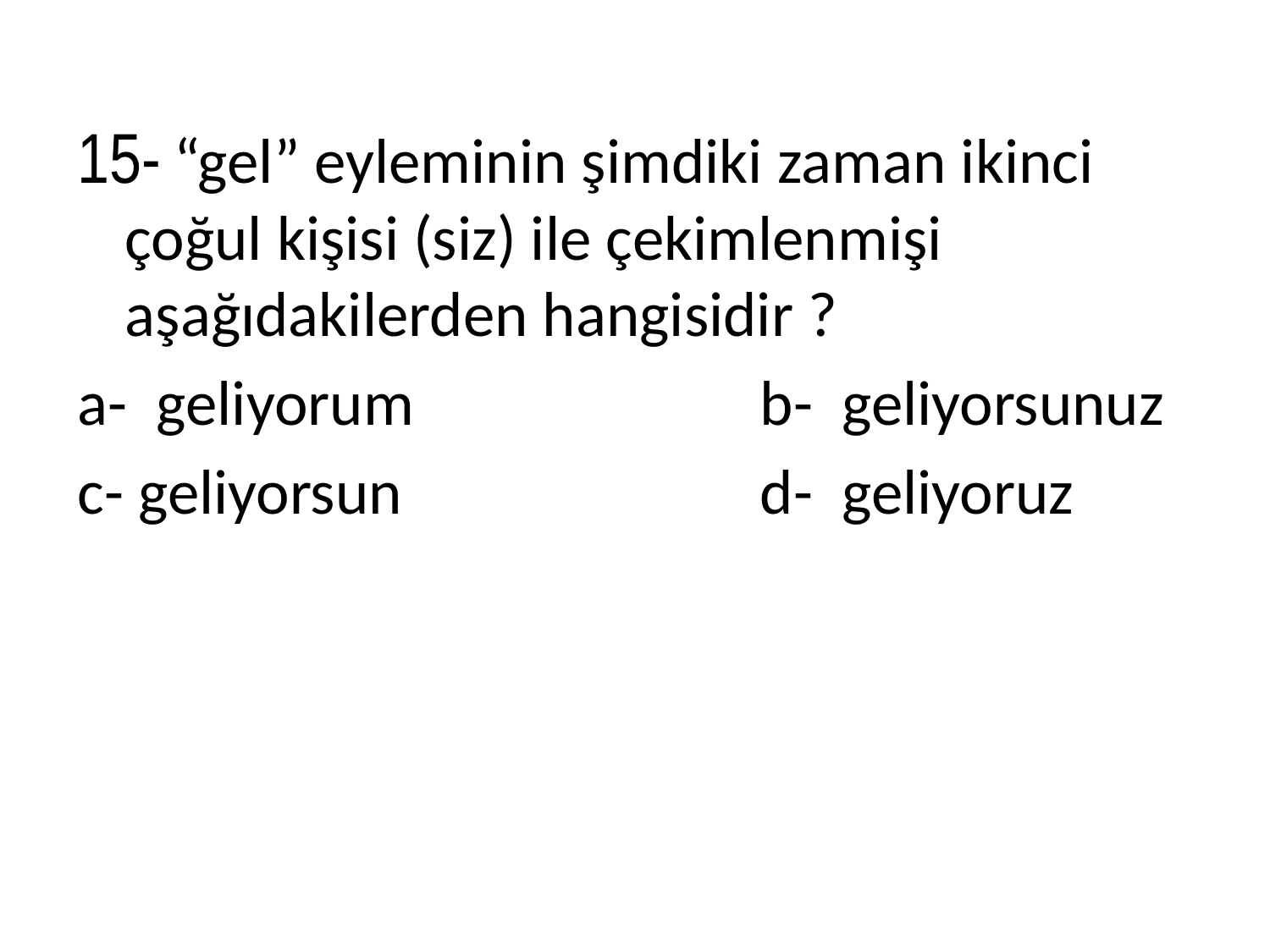

15- “gel” eyleminin şimdiki zaman ikinci çoğul kişisi (siz) ile çekimlenmişi aşağıdakilerden hangisidir ?
a-  geliyorum			b-  geliyorsunuz
c- geliyorsun			d-  geliyoruz